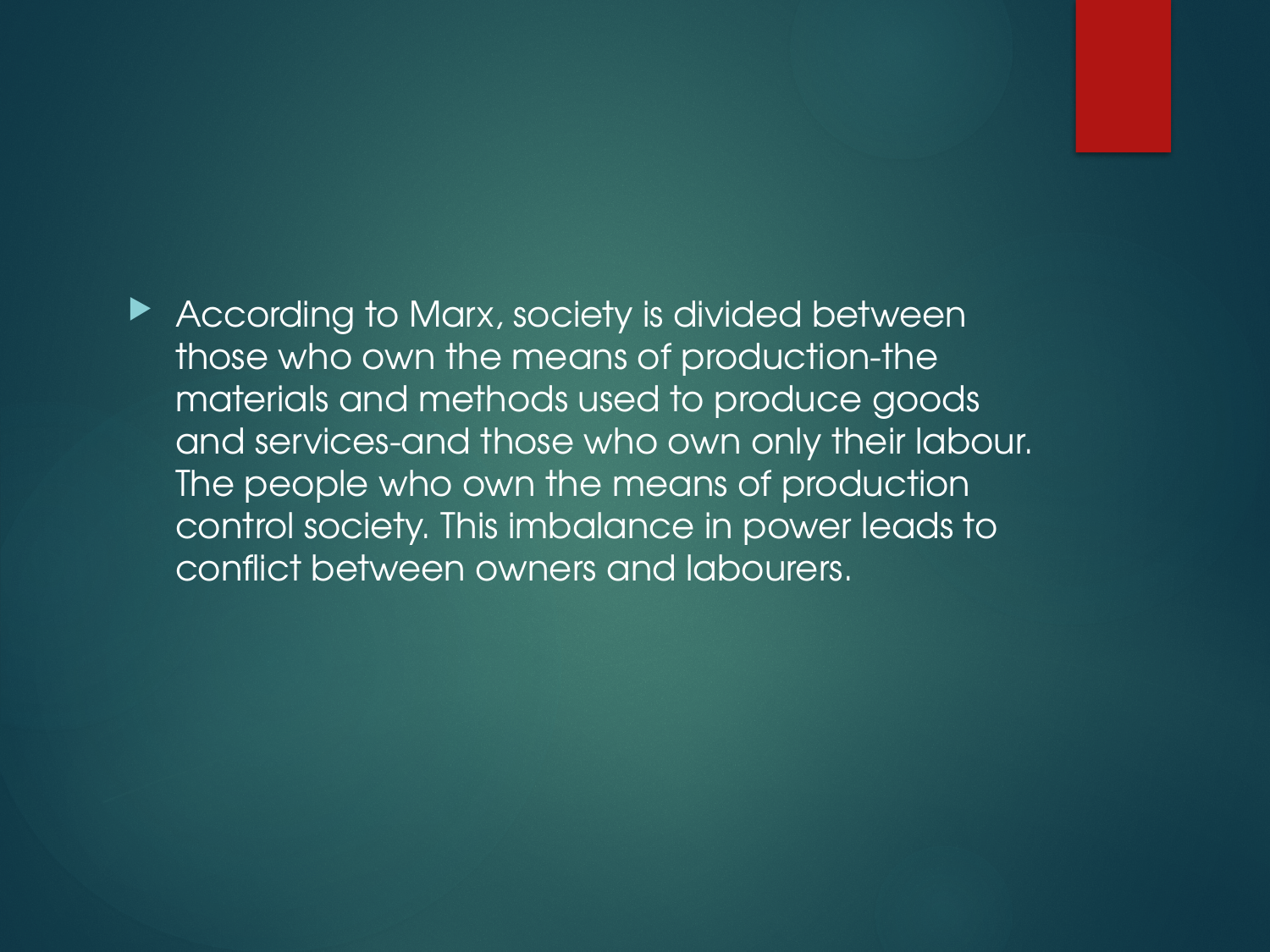

#
According to Marx, society is divided between those who own the means of production-the materials and methods used to produce goods and services-and those who own only their labour. The people who own the means of production control society. This imbalance in power leads to conflict between owners and labourers.